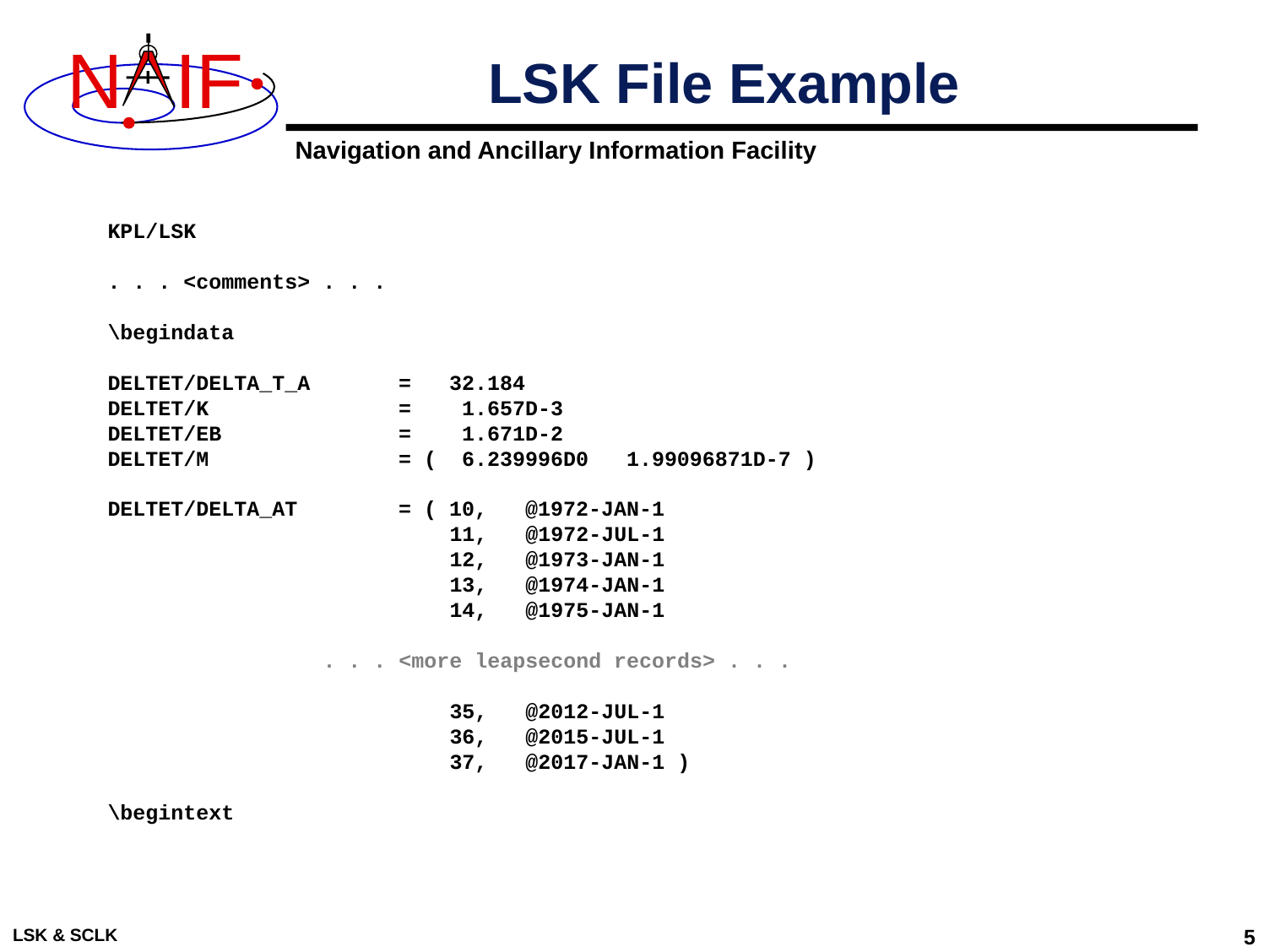

# LSK File Example
KPL/LSK

. . . <comments> . . .

\begindata

DELTET/DELTA_T_A       =   32.184
DELTET/K               =    1.657D-3
DELTET/EB              =    1.671D-2
DELTET/M               = (  6.239996D0   1.99096871D-7 )

DELTET/DELTA_AT        = ( 10,   @1972-JAN-1
                           11,   @1972-JUL-1
                           12,   @1973-JAN-1
                           13,   @1974-JAN-1
                           14,   @1975-JAN-1

                 . . . <more leapsecond records> . . .

                           35,   @2012-JUL-1
                           36,   @2015-JUL-1
                           37,   @2017-JAN-1 )

\begintext

LSK & SCLK
5